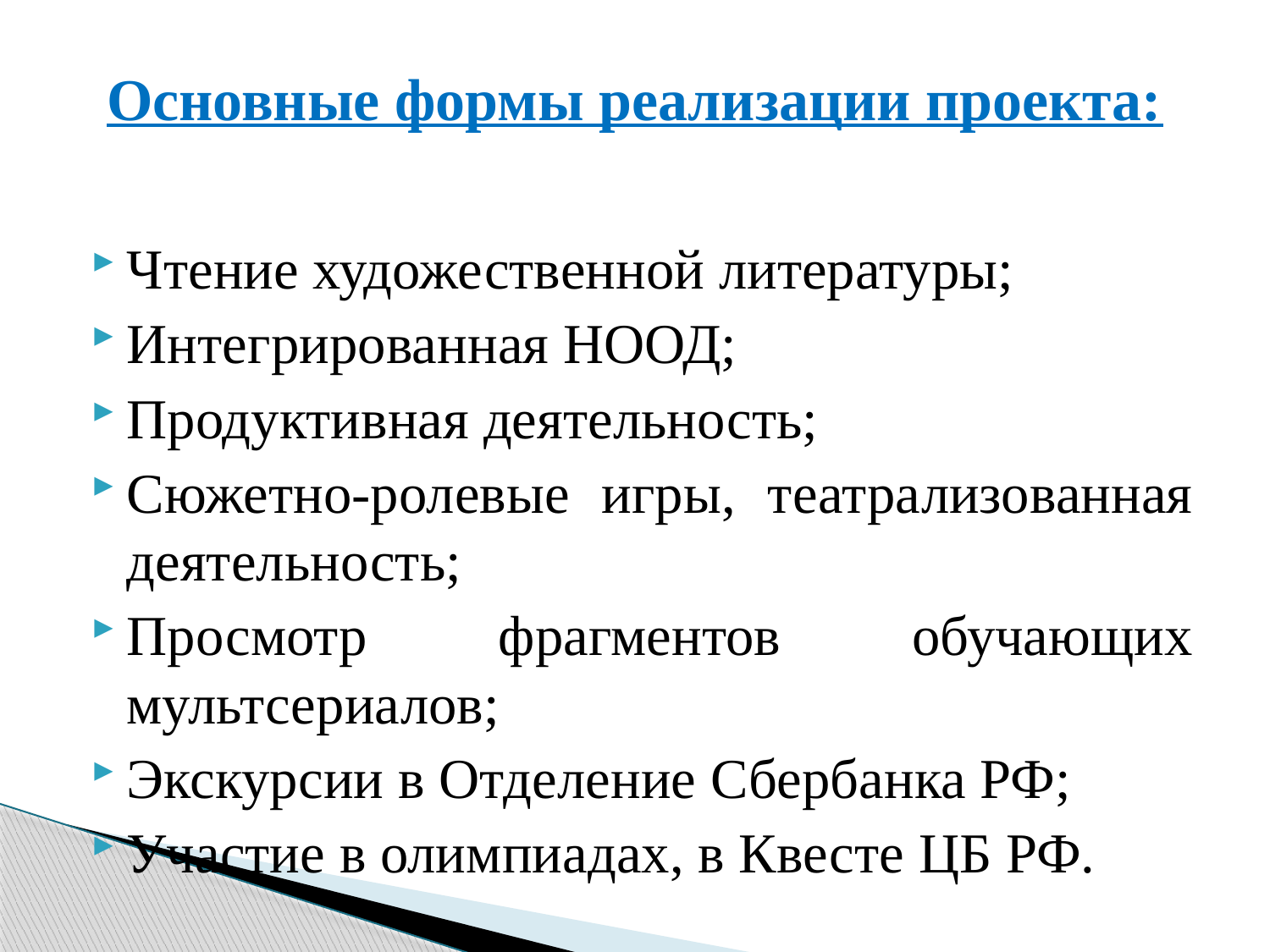

# Основные формы реализации проекта:
Чтение художественной литературы;
Интегрированная НООД;
Продуктивная деятельность;
Сюжетно-ролевые игры, театрализованная деятельность;
Просмотр фрагментов обучающих мультсериалов;
Экскурсии в Отделение Сбербанка РФ;
Участие в олимпиадах, в Квесте ЦБ РФ.